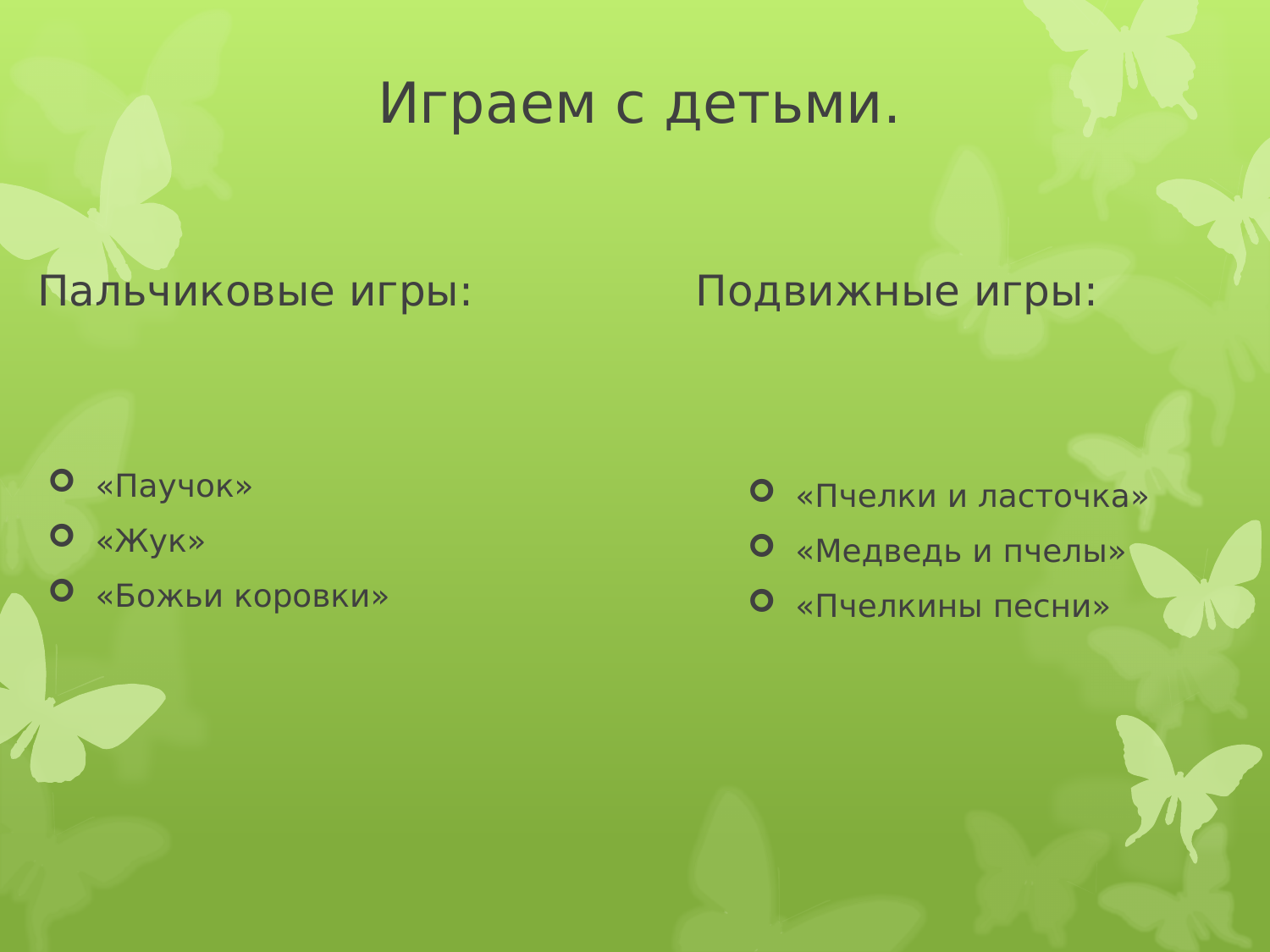

# Играем с детьми.
Подвижные игры:
Пальчиковые игры:
«Паучок»
«Жук»
«Божьи коровки»

«Пчелки и ласточка»
«Медведь и пчелы»
«Пчелкины песни»